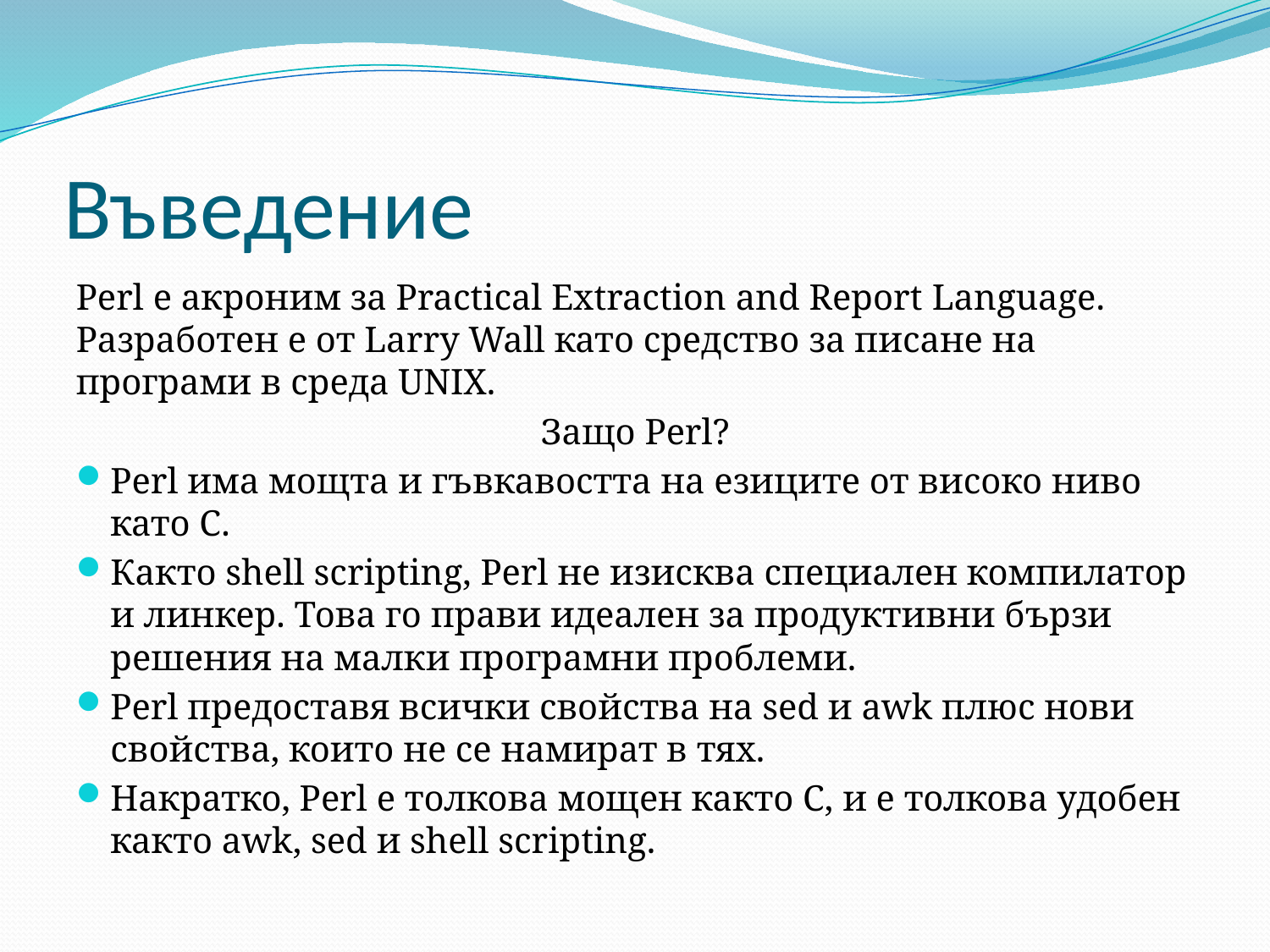

# Въведение
Perl е акроним за Practical Extraction and Report Language. Разработен е от Larry Wall като средство за писане на програми в среда UNIX.
Защо Perl?
Perl има мощта и гъвкавостта на езиците от високо ниво като С.
Както shell scripting, Perl не изисква специален компилатор и линкер. Това го прави идеален за продуктивни бързи решения на малки програмни проблеми.
Perl предоставя всички свойства на sed и awk плюс нови свойства, които не се намират в тях.
Накратко, Perl е толкова мощен както С, и е толкова удобен както awk, sed и shell scripting.